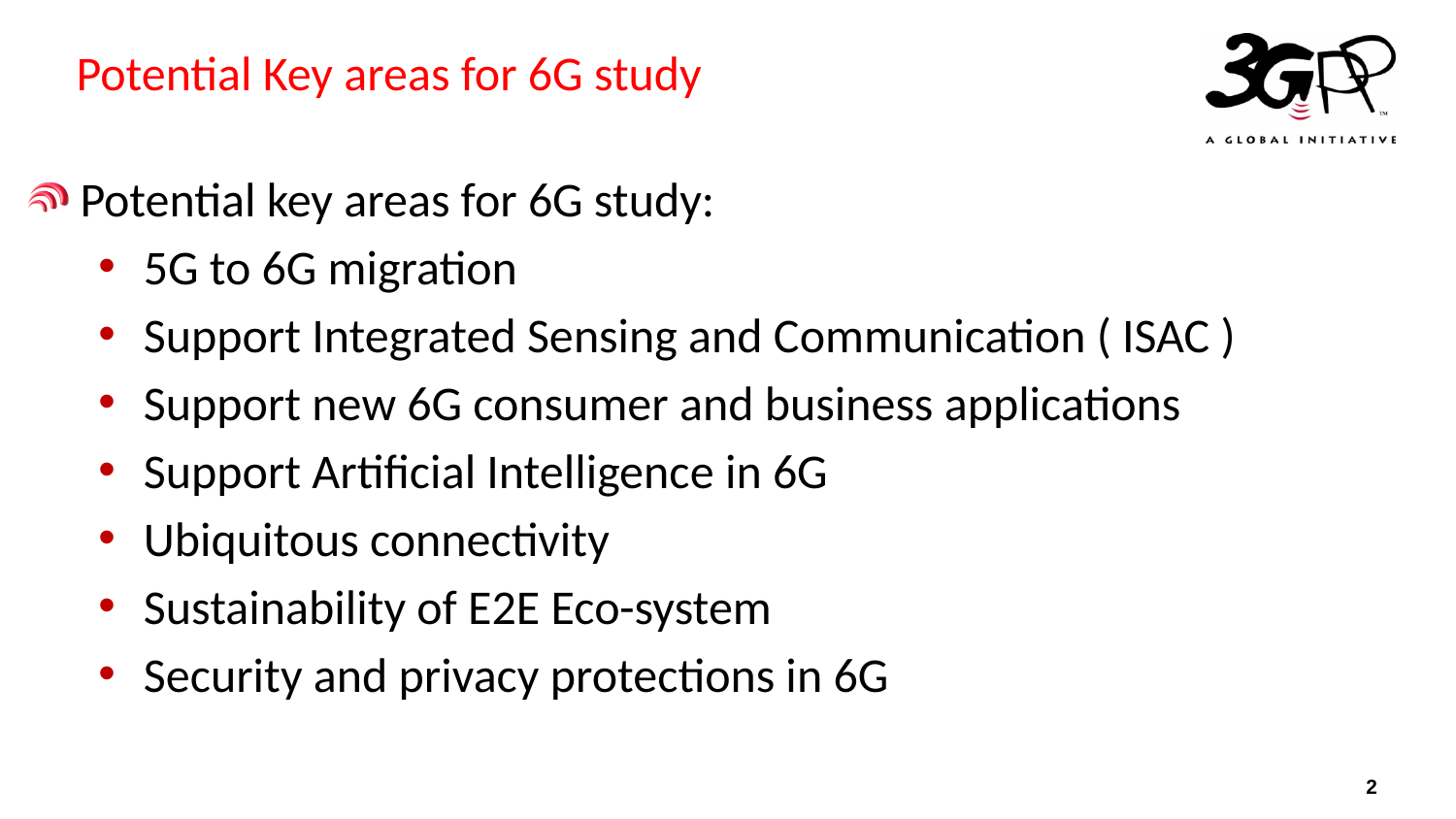

# Potential Key areas for 6G study
Potential key areas for 6G study:
5G to 6G migration
Support Integrated Sensing and Communication ( ISAC )
Support new 6G consumer and business applications
Support Artificial Intelligence in 6G
Ubiquitous connectivity
Sustainability of E2E Eco-system
Security and privacy protections in 6G